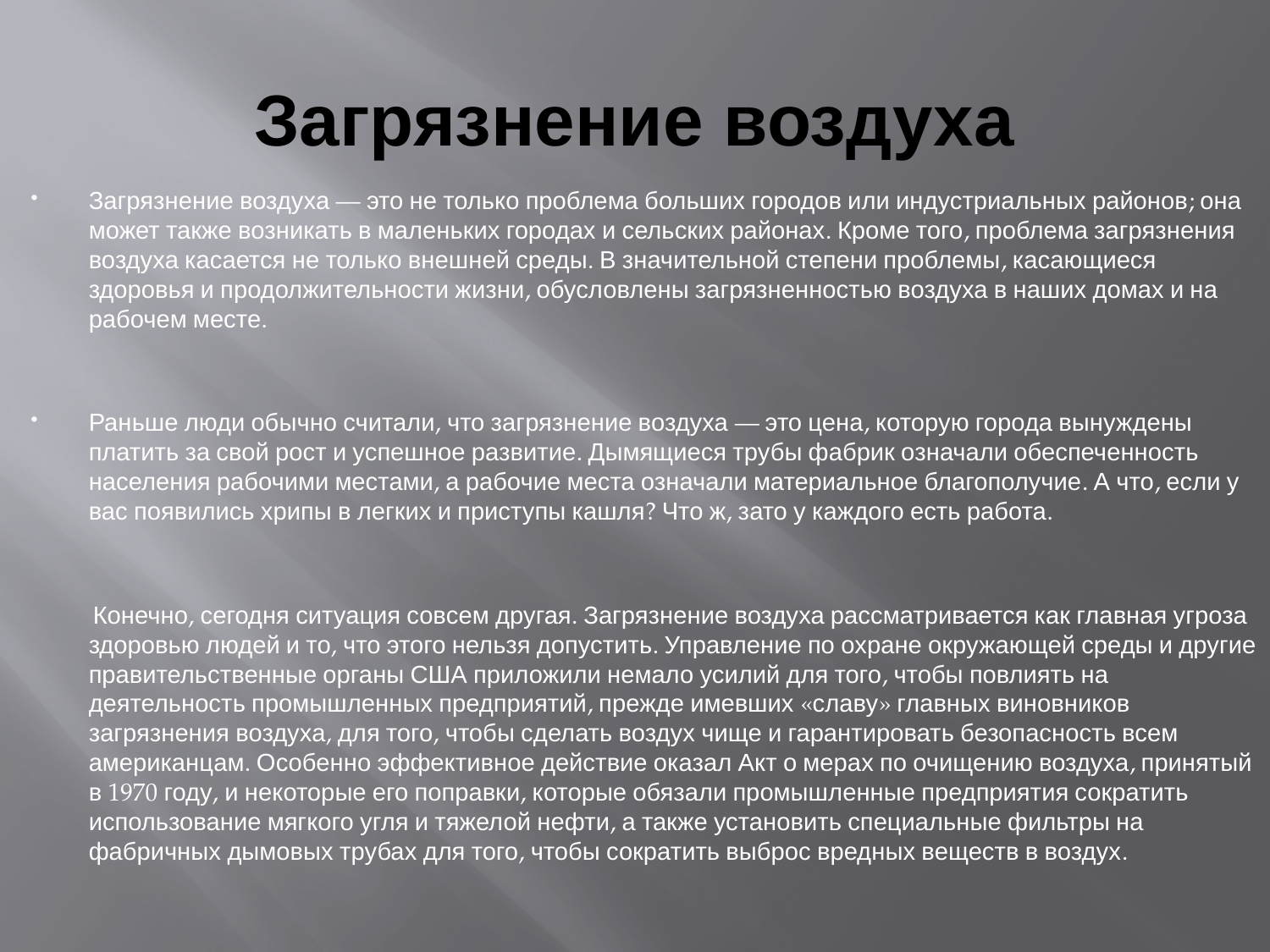

# Загрязнение воздуха
Загрязнение воздуха — это не только проблема больших городов или индустриальных районов; она может также возникать в маленьких городах и сельских районах. Кроме того, проблема загрязнения воздуха касается не только внешней среды. В значительной степени проблемы, касающиеся здоровья и продолжительности жизни, обусловлены загрязненностью воздуха в наших домах и на рабочем месте.

Раньше люди обычно считали, что загрязнение воздуха — это цена, которую города вынуждены платить за свой рост и успешное развитие. Дымящиеся трубы фабрик означали обеспеченность населения рабочими местами, а рабочие места означали материальное благополучие. А что, если у вас появились хрипы в легких и приступы кашля? Что ж, зато у каждого есть работа.

          Конечно, сегодня ситуация совсем другая. Загрязнение воздуха рассматривается как главная угроза здоровью людей и то, что этого нельзя допустить. Управление по охране окружающей среды и другие правительственные органы США приложили немало усилий для того, чтобы повлиять на деятельность промышленных предприятий, прежде имевших «славу» главных виновников загрязнения воздуха, для того, чтобы сделать воздух чище и гарантировать безопасность всем американцам. Особенно эффективное действие оказал Акт о мерах по очищению воздуха, принятый в 1970 году, и некоторые его поправки, которые обязали промышленные предприятия сократить использование мягкого угля и тяжелой нефти, а также установить специальные фильтры на фабричных дымовых трубах для того, чтобы сократить выброс вредных веществ в воздух.